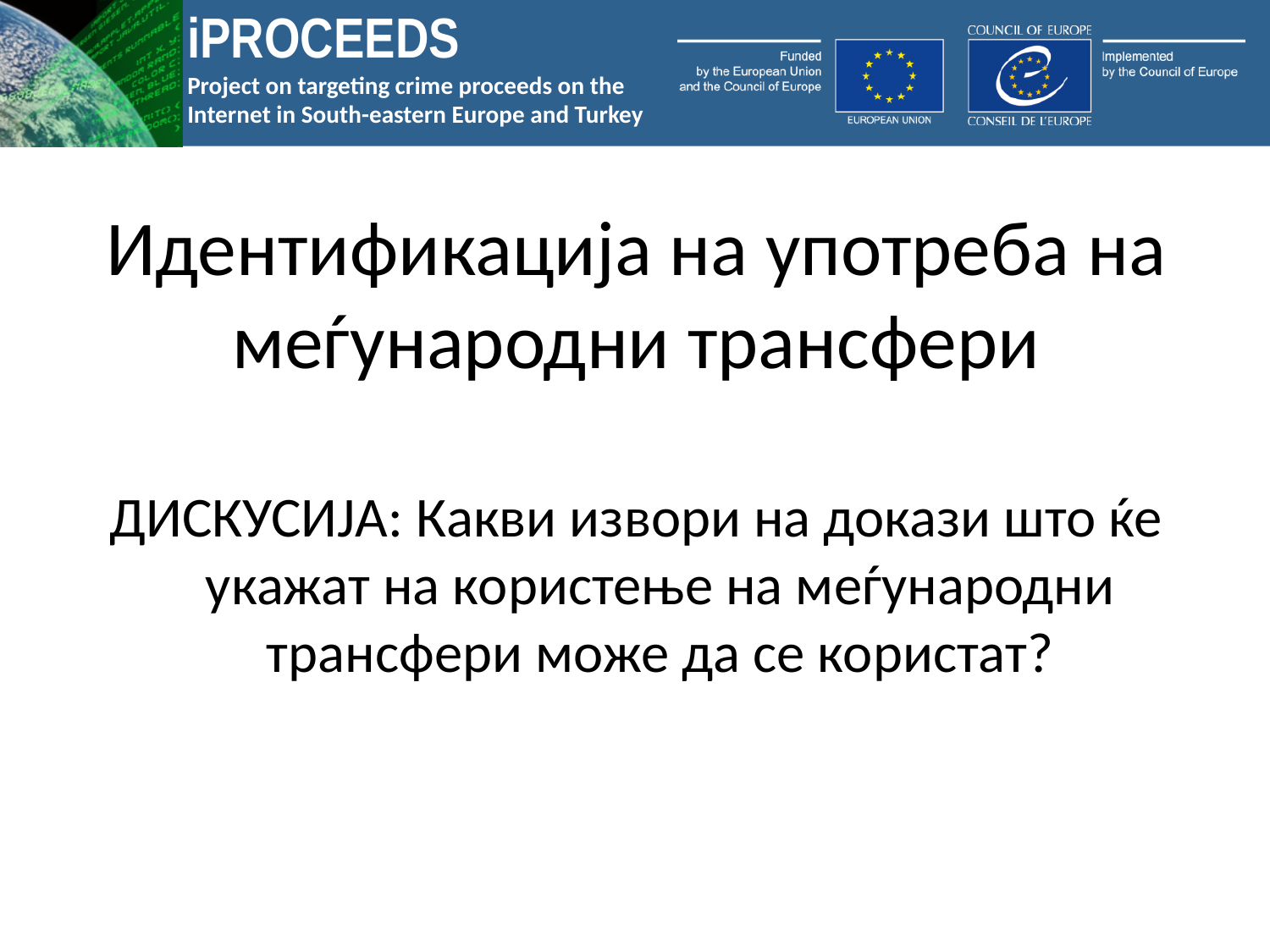

# Идентификација на употреба на меѓународни трансфери

ДИСКУСИЈА: Какви извори на докази што ќе укажат на користење на меѓународни трансфери може да се користат?